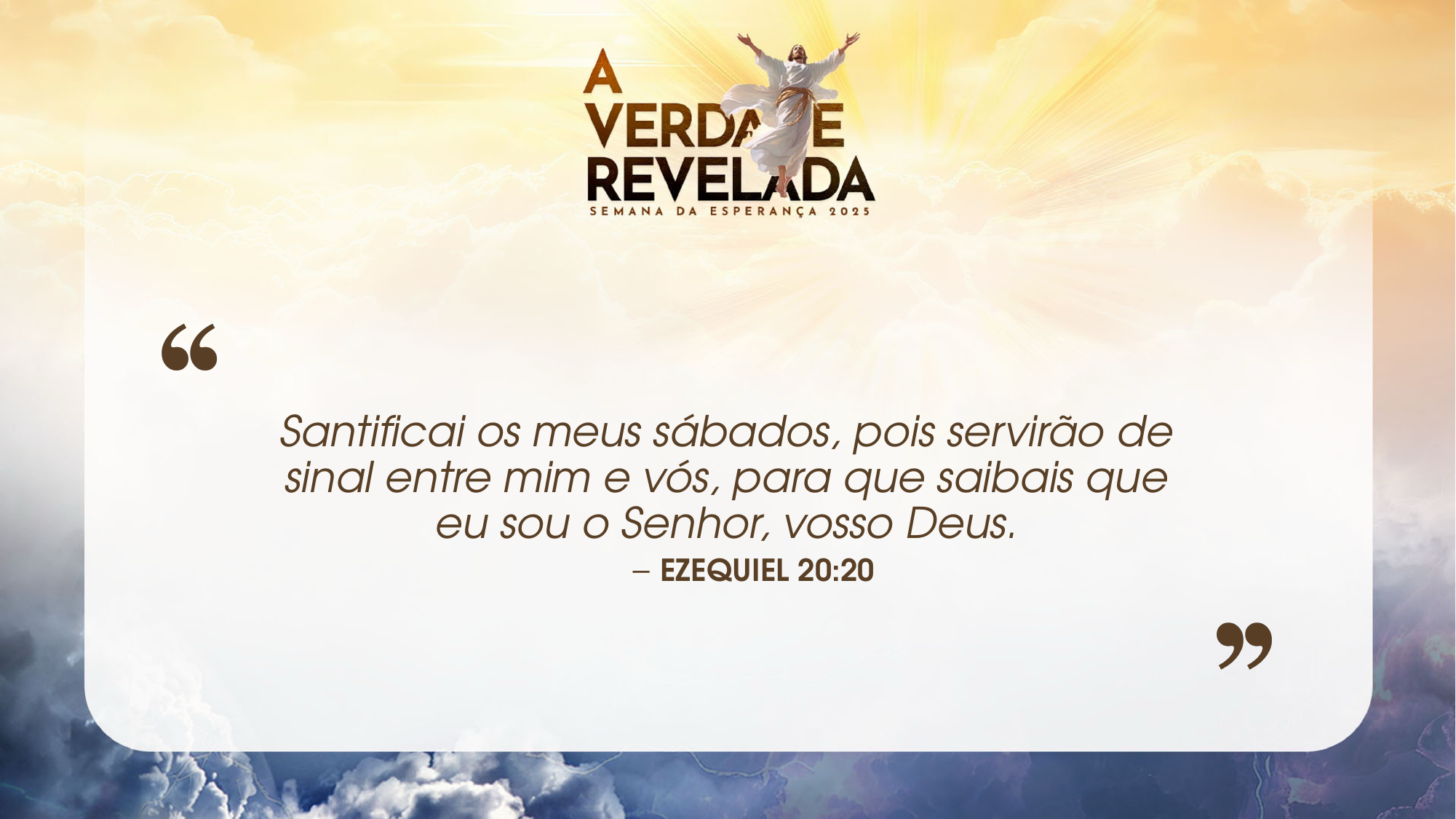

Santificai os meus sábados, pois servirão de sinal entre mim e vós, para que saibais que eu sou o Senhor, vosso Deus.
EZEQUIEL 20:20